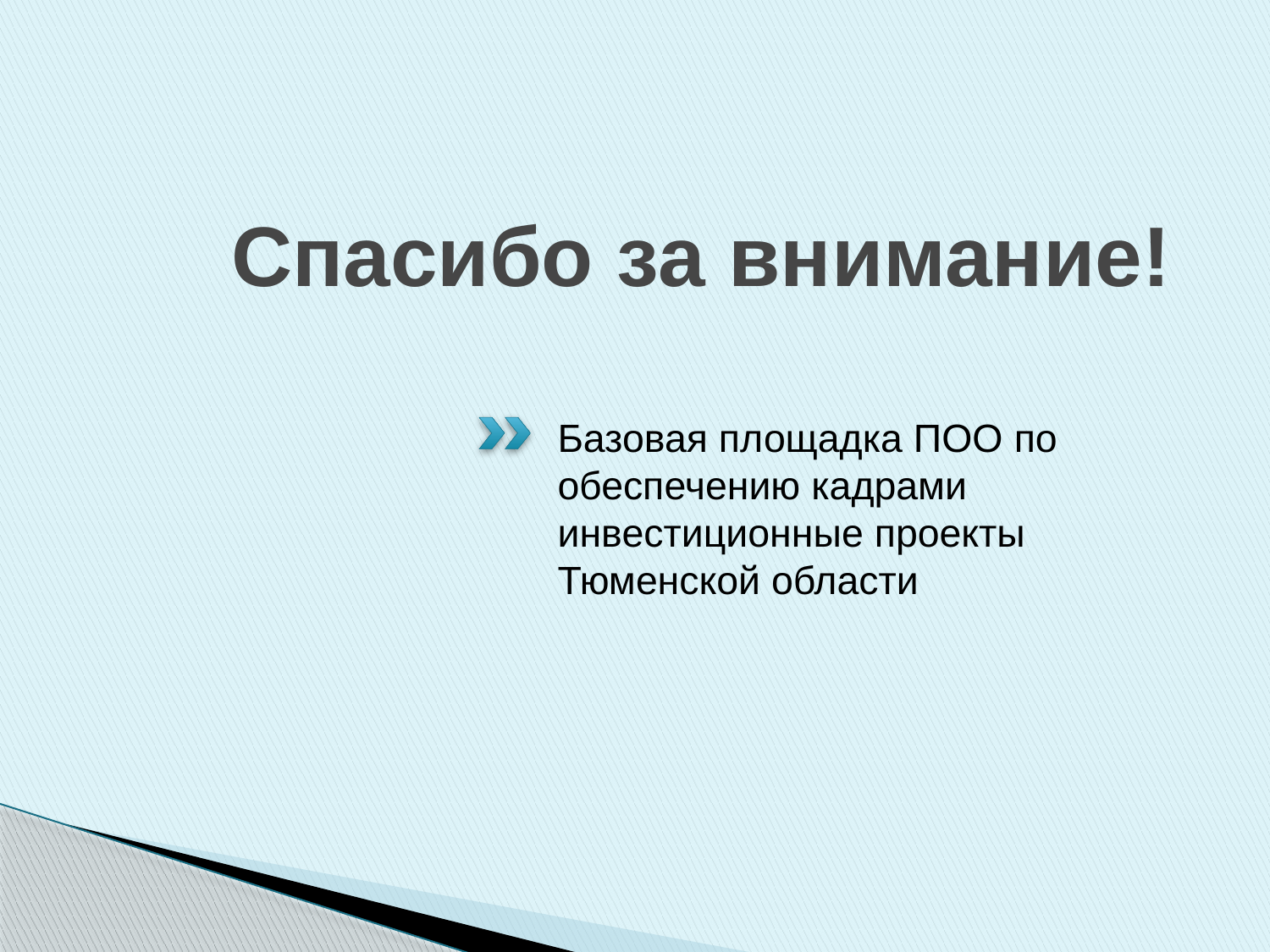

# Спасибо за внимание!
Базовая площадка ПОО по обеспечению кадрами инвестиционные проекты Тюменской области